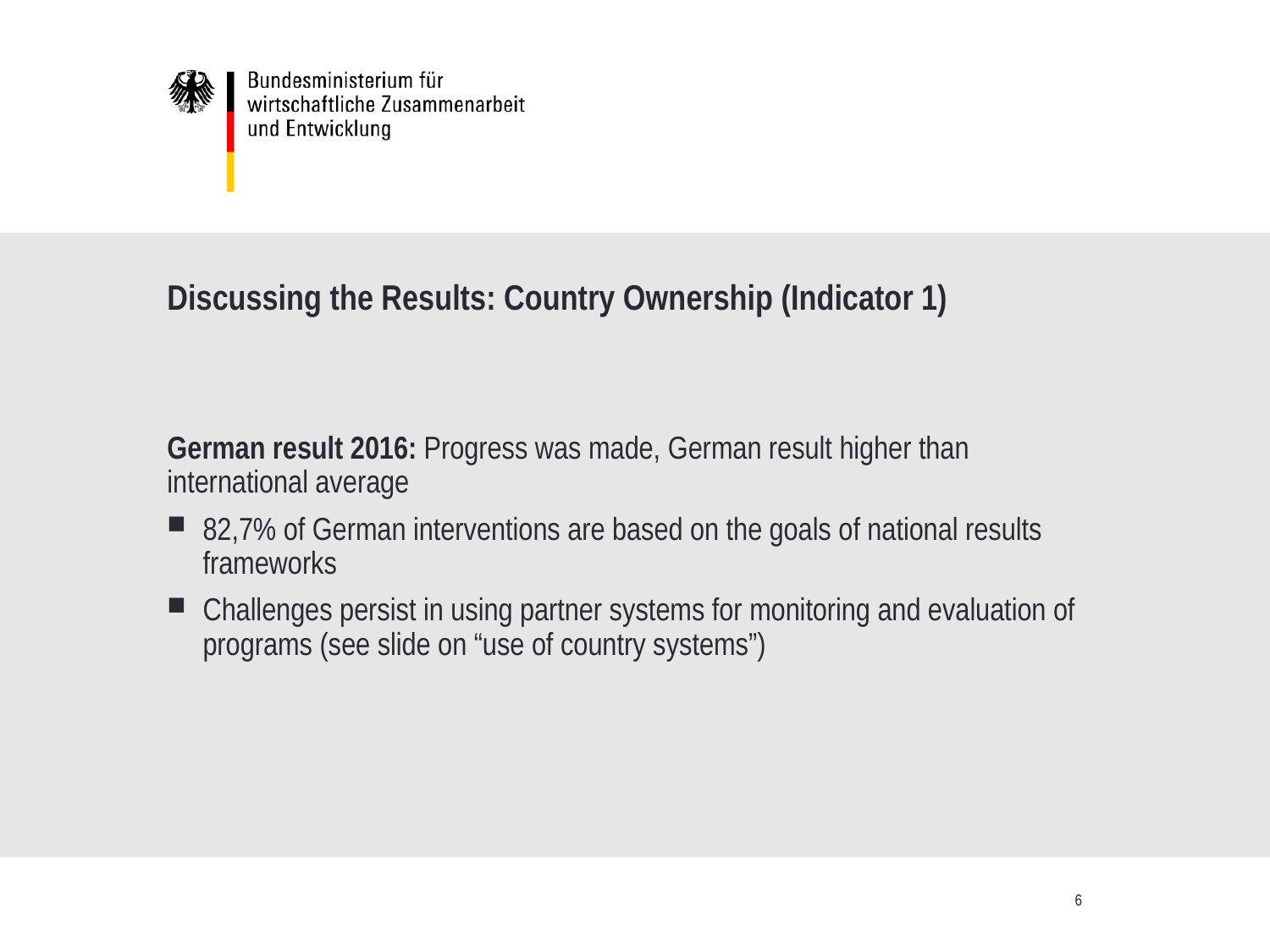

# Discussing the Results: Country Ownership (Indicator 1)
German result 2016: Progress was made, German result higher than international average
82,7% of German interventions are based on the goals of national results frameworks
Challenges persist in using partner systems for monitoring and evaluation of programs (see slide on “use of country systems”)

6